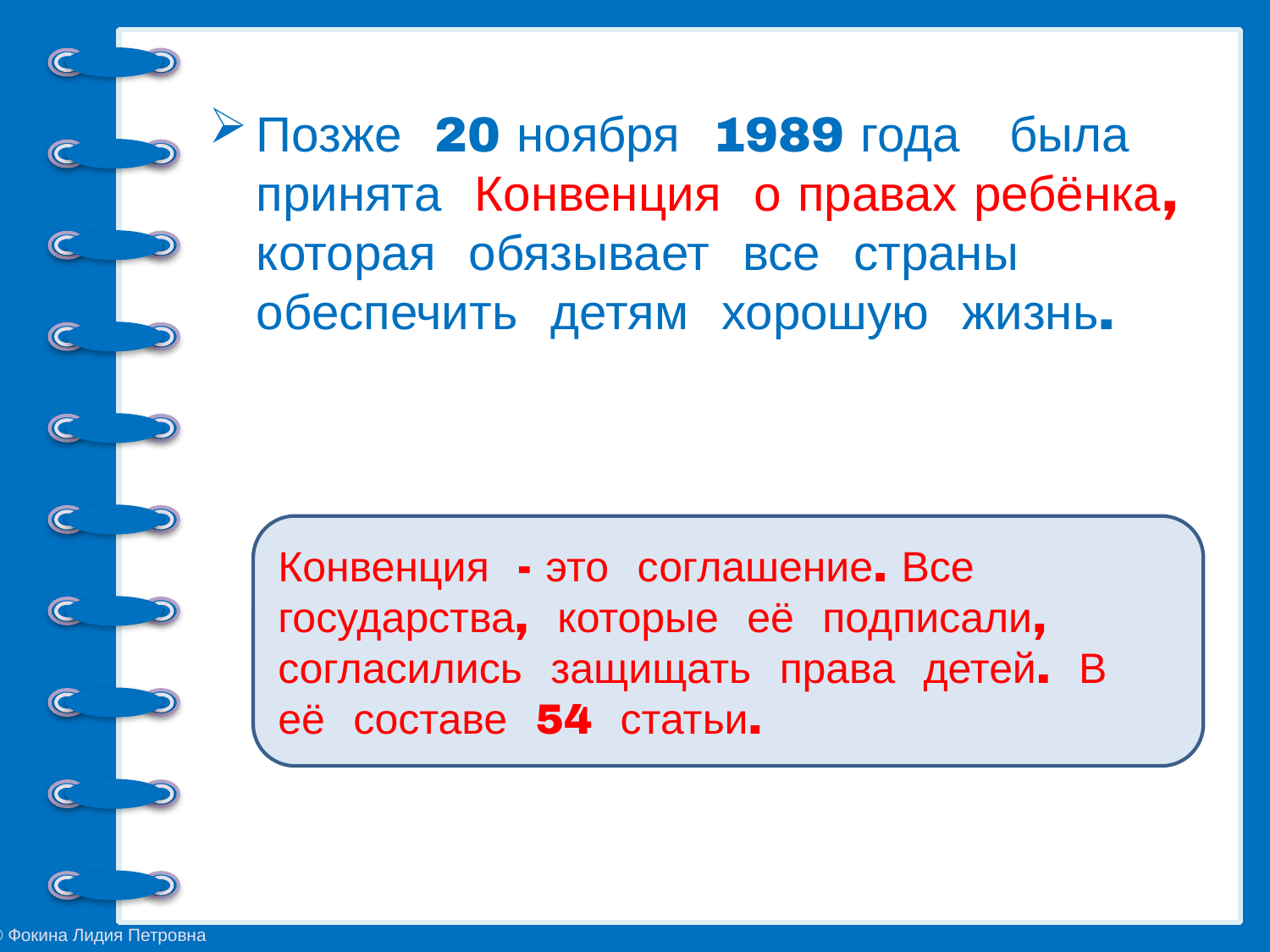

Позже  20 ноября  1989 года   была  принята  Конвенция  о правах ребёнка, которая  обязывает  все  страны обеспечить  детям  хорошую  жизнь.
Конвенция  - это  соглашение. Все  государства,  которые  её  подписали,  согласились  защищать  права  детей.  В  её  составе  54  статьи.